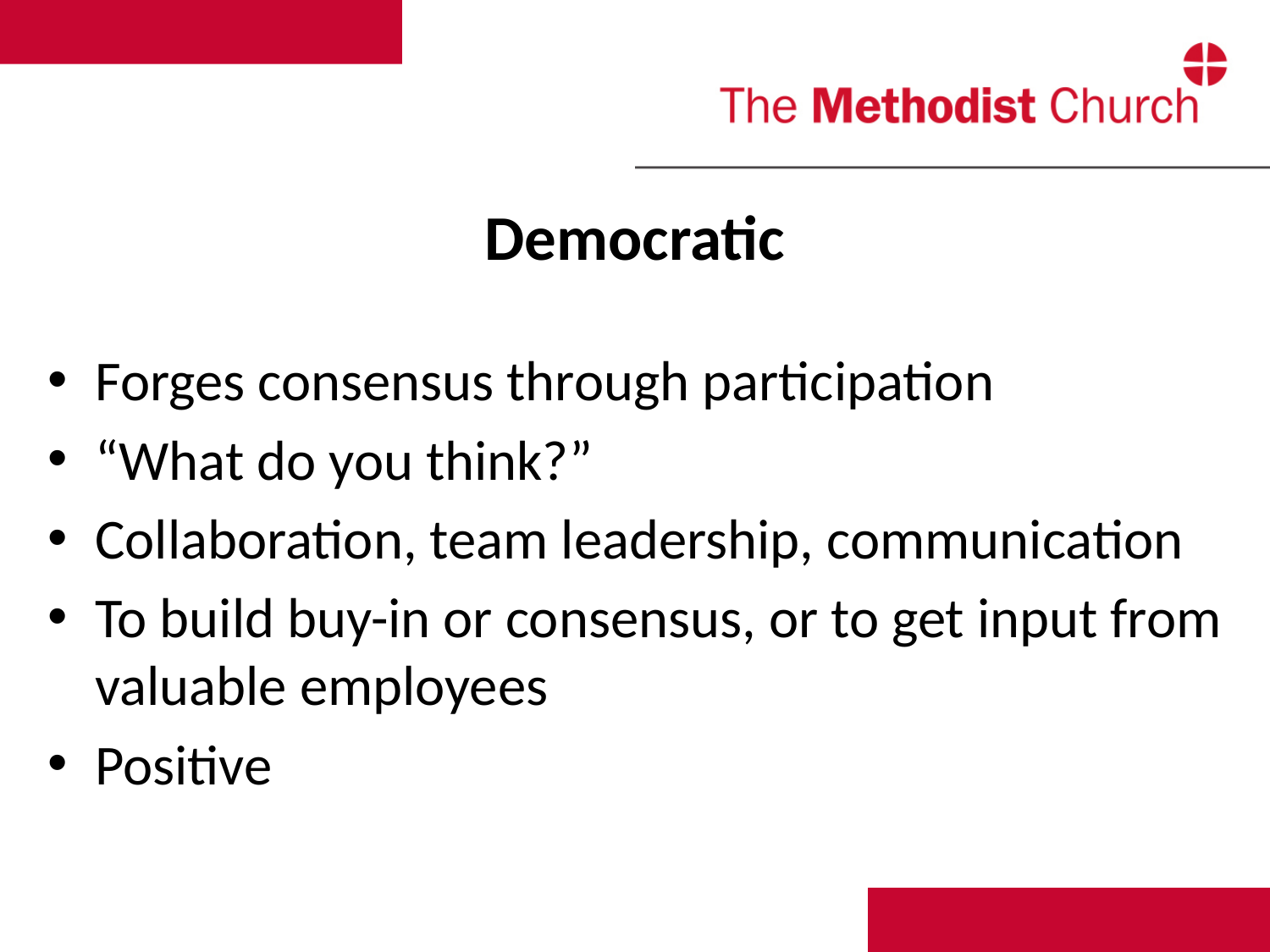

# Democratic
Forges consensus through participation
“What do you think?”
Collaboration, team leadership, communication
To build buy-in or consensus, or to get input from valuable employees
Positive